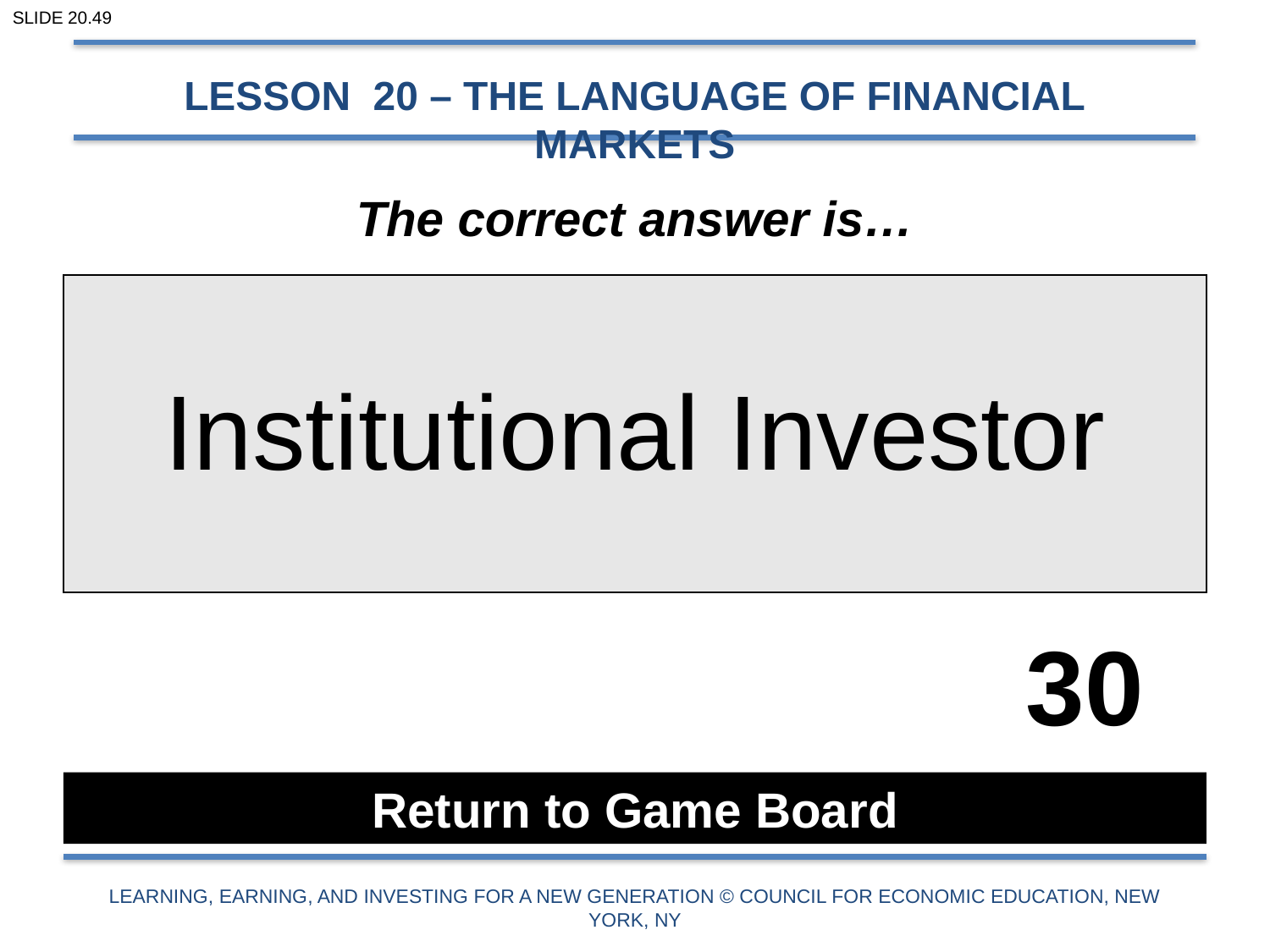

Slide 20.49
Lesson  20 – The Language of Financial Markets
The correct answer is…
| Institutional Investor |
| --- |
30
Return to Game Board